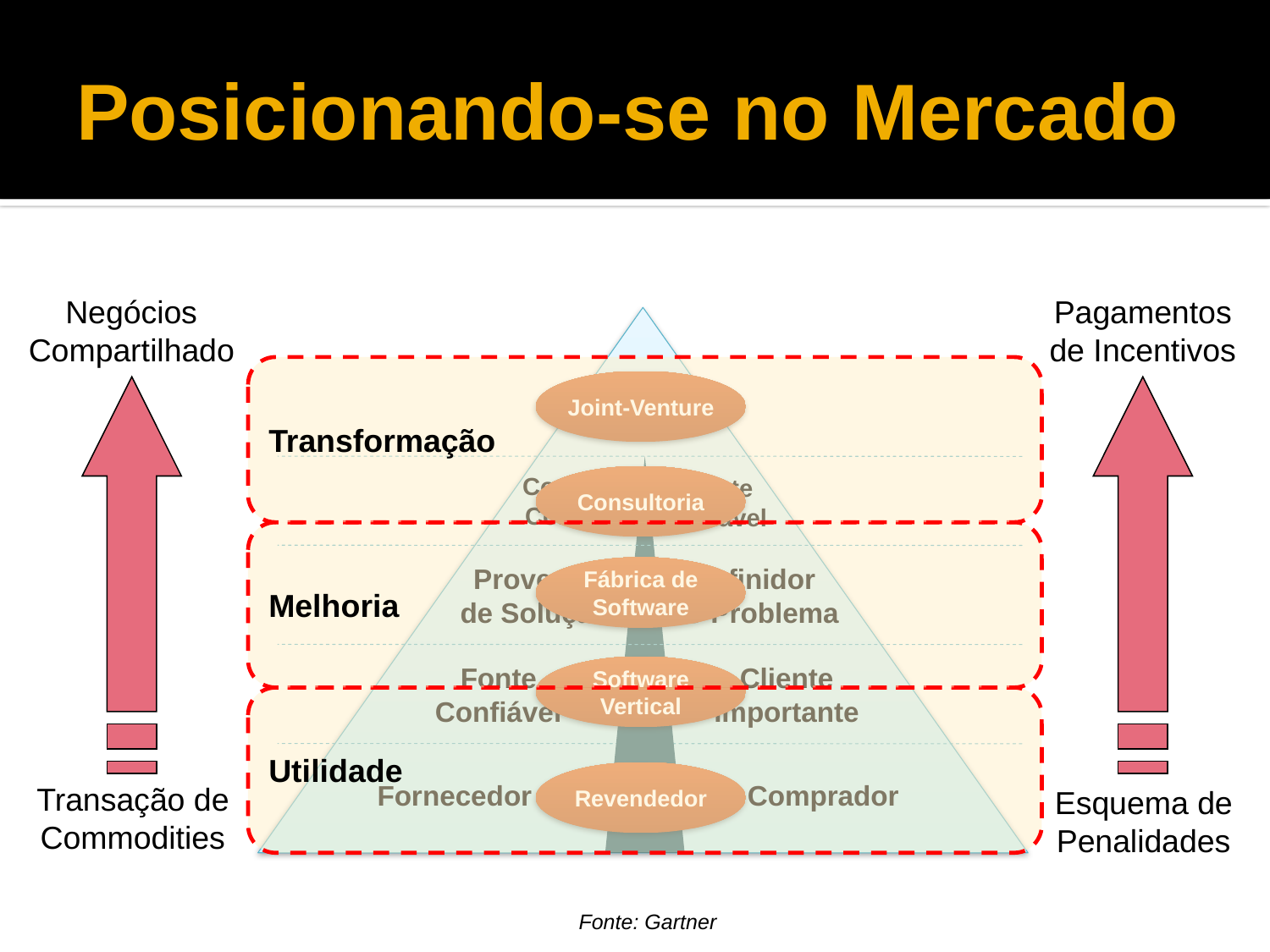

# Posicionando-se no Mercado
Negócios
Compartilhado

Transação de
Commodities
Pagamentos
de Incentivos

Esquema de
Penalidades

Transformação
Melhoria
Utilidade
Joint-Venture
Consultoria
Fábrica de
Software
Software
Vertical
Revendedor
Parceiro

Consultor
Confiável
Cliente
Confiável
Provedor
de Solução
Definidor
do Problema
Fonte
Confiável
Cliente
Importante
Fornecedor
Comprador
Fonte: Gartner